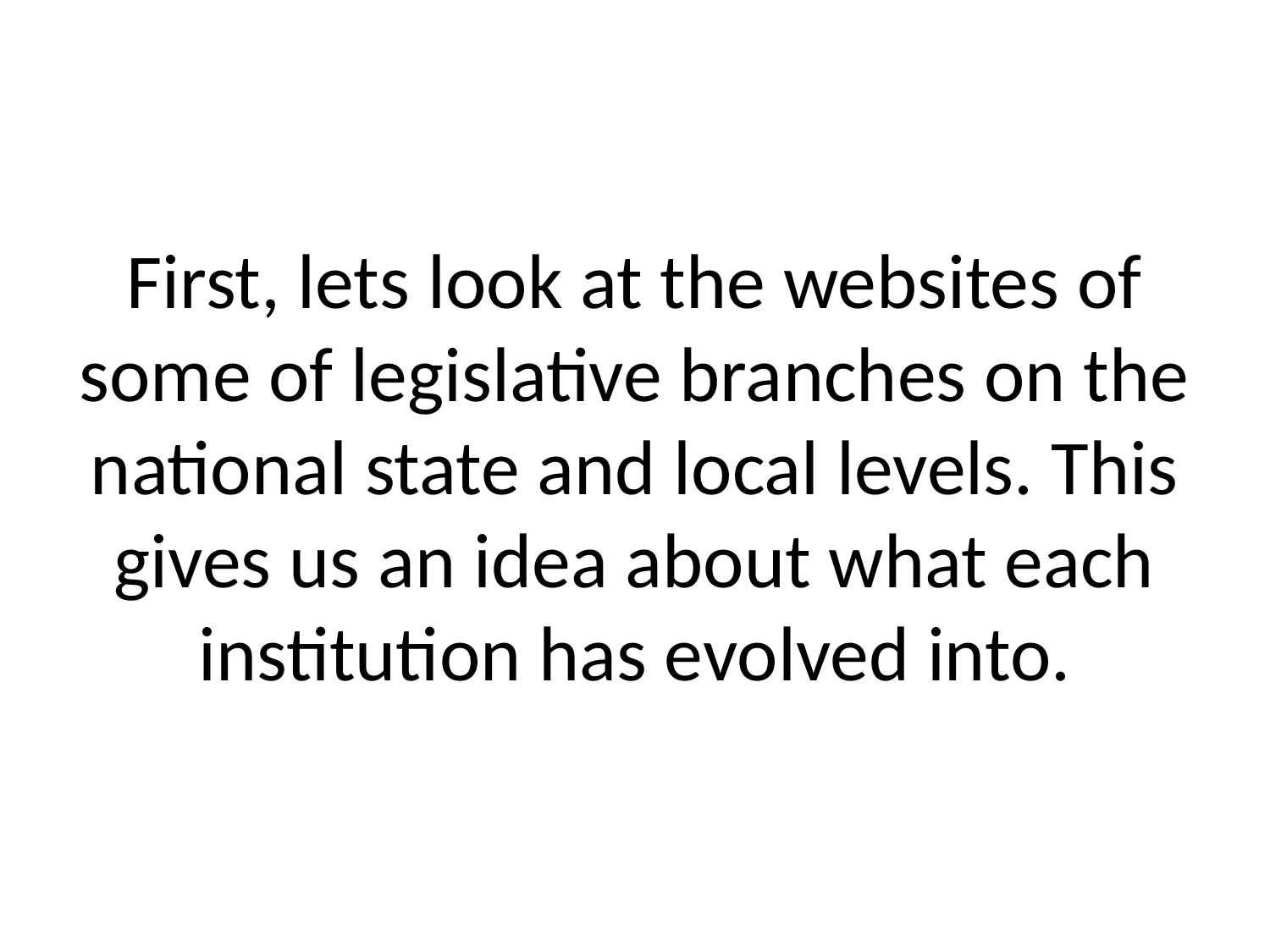

# First, lets look at the websites of some of legislative branches on the national state and local levels. This gives us an idea about what each institution has evolved into.